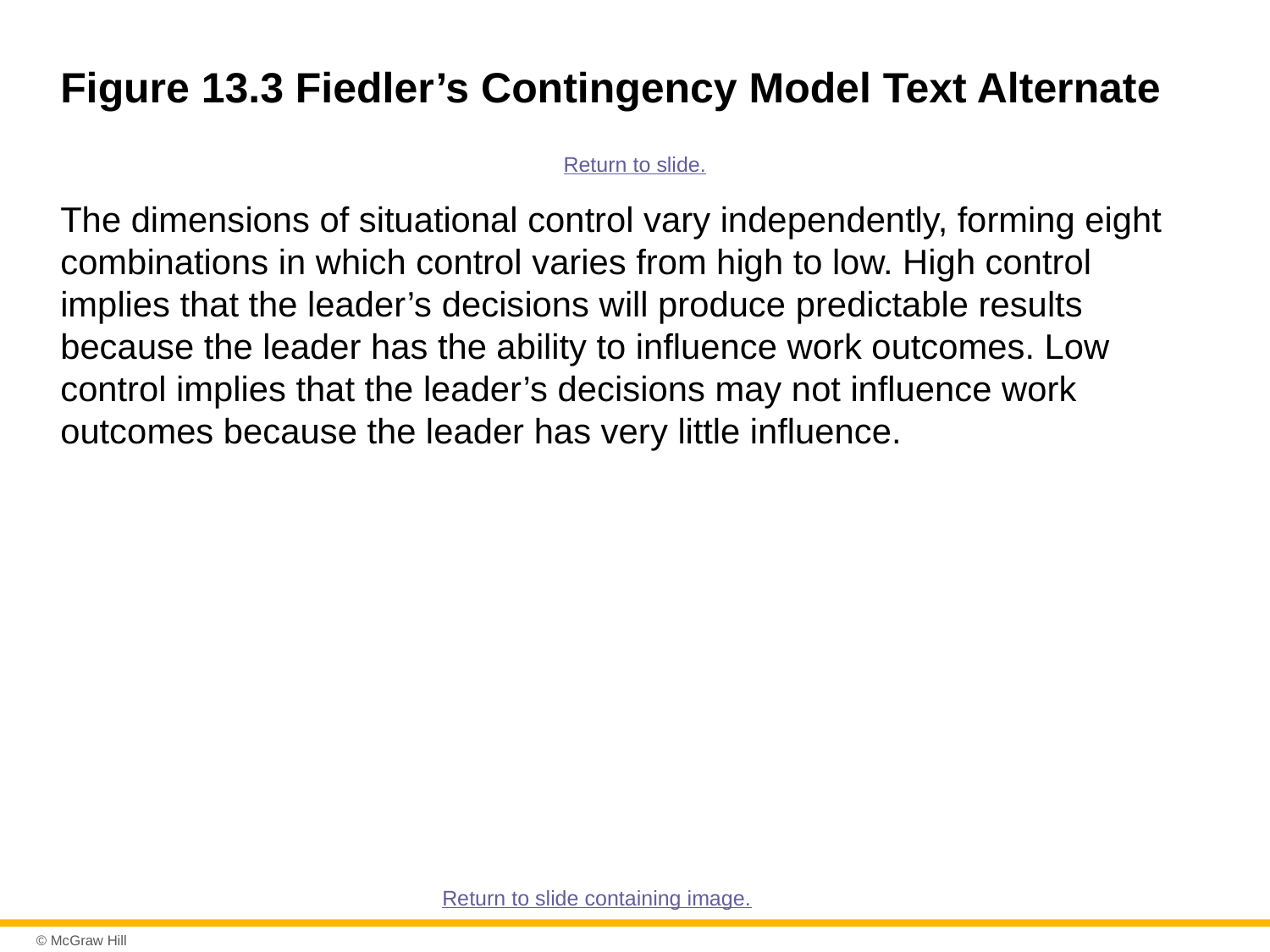

# Figure 13.3 Fiedler’s Contingency Model Text Alternate
Return to slide.
The dimensions of situational control vary independently, forming eight combinations in which control varies from high to low. High control implies that the leader’s decisions will produce predictable results because the leader has the ability to influence work outcomes. Low control implies that the leader’s decisions may not influence work outcomes because the leader has very little influence.

Return to slide containing image.